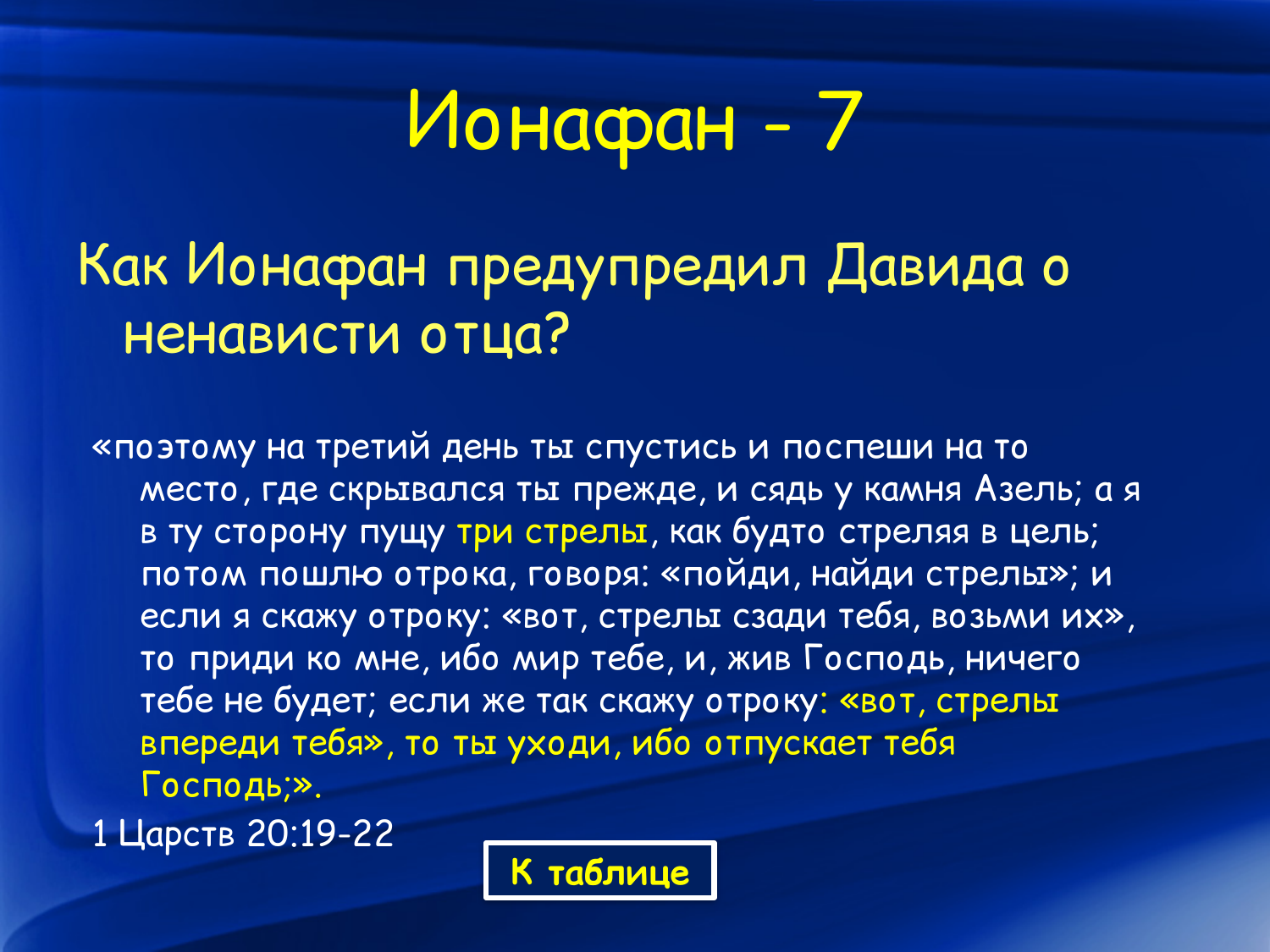

# Ионафан - 7
Как Ионафан предупредил Давида о ненависти отца?
«поэтому на третий день ты спустись и поспеши на то место, где скрывался ты прежде, и сядь у камня Азель; а я в ту сторону пущу три стрелы, как будто стреляя в цель; потом пошлю отрока, говоря: «пойди, найди стрелы»; и если я скажу отроку: «вот, стрелы сзади тебя, возьми их», то приди ко мне, ибо мир тебе, и, жив Господь, ничего тебе не будет; если же так скажу отроку: «вот, стрелы впереди тебя», то ты уходи, ибо отпускает тебя Господь;».
1 Царств 20:19-22
К таблице